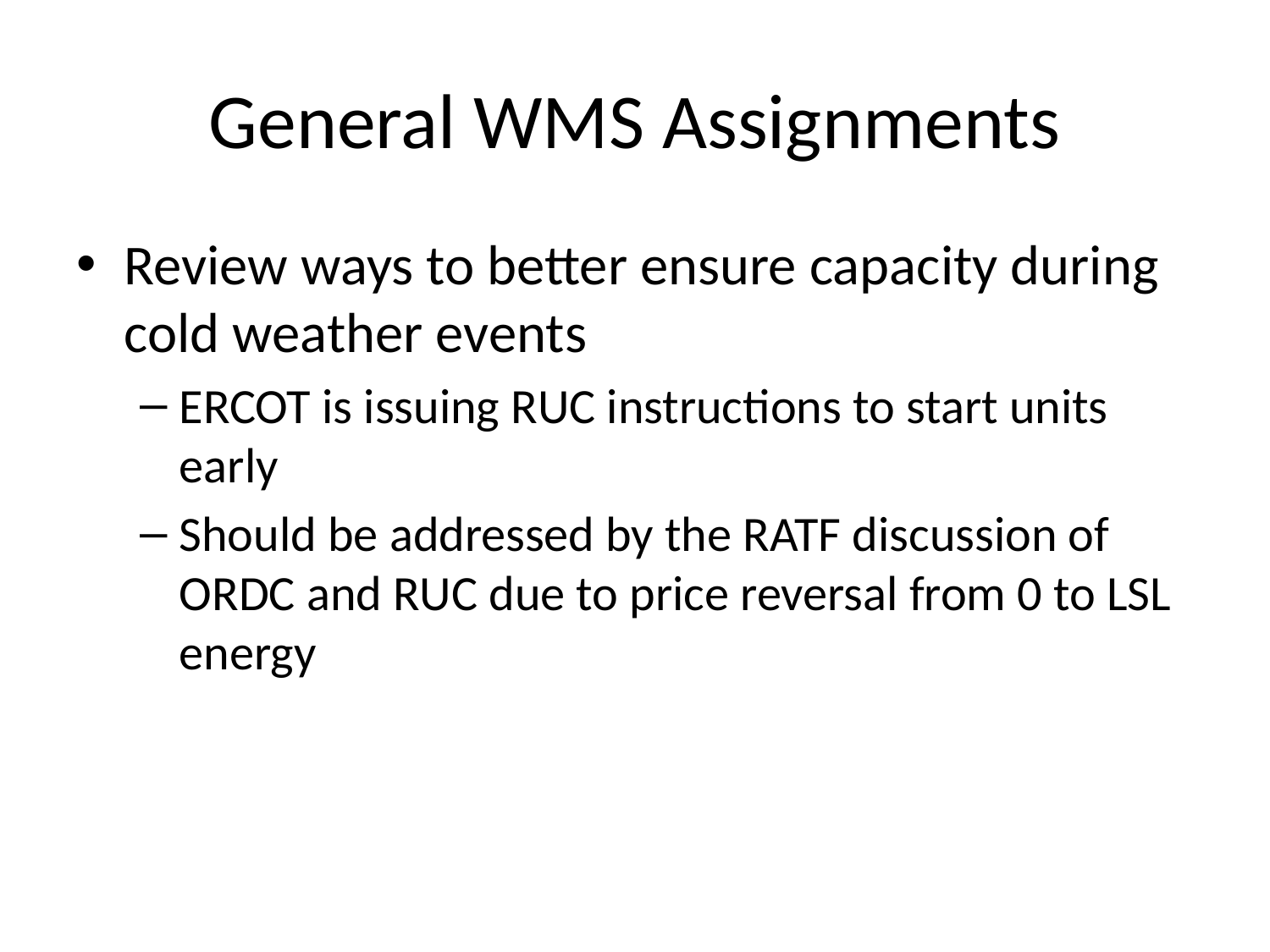

# General WMS Assignments
Review ways to better ensure capacity during cold weather events
ERCOT is issuing RUC instructions to start units early
Should be addressed by the RATF discussion of ORDC and RUC due to price reversal from 0 to LSL energy